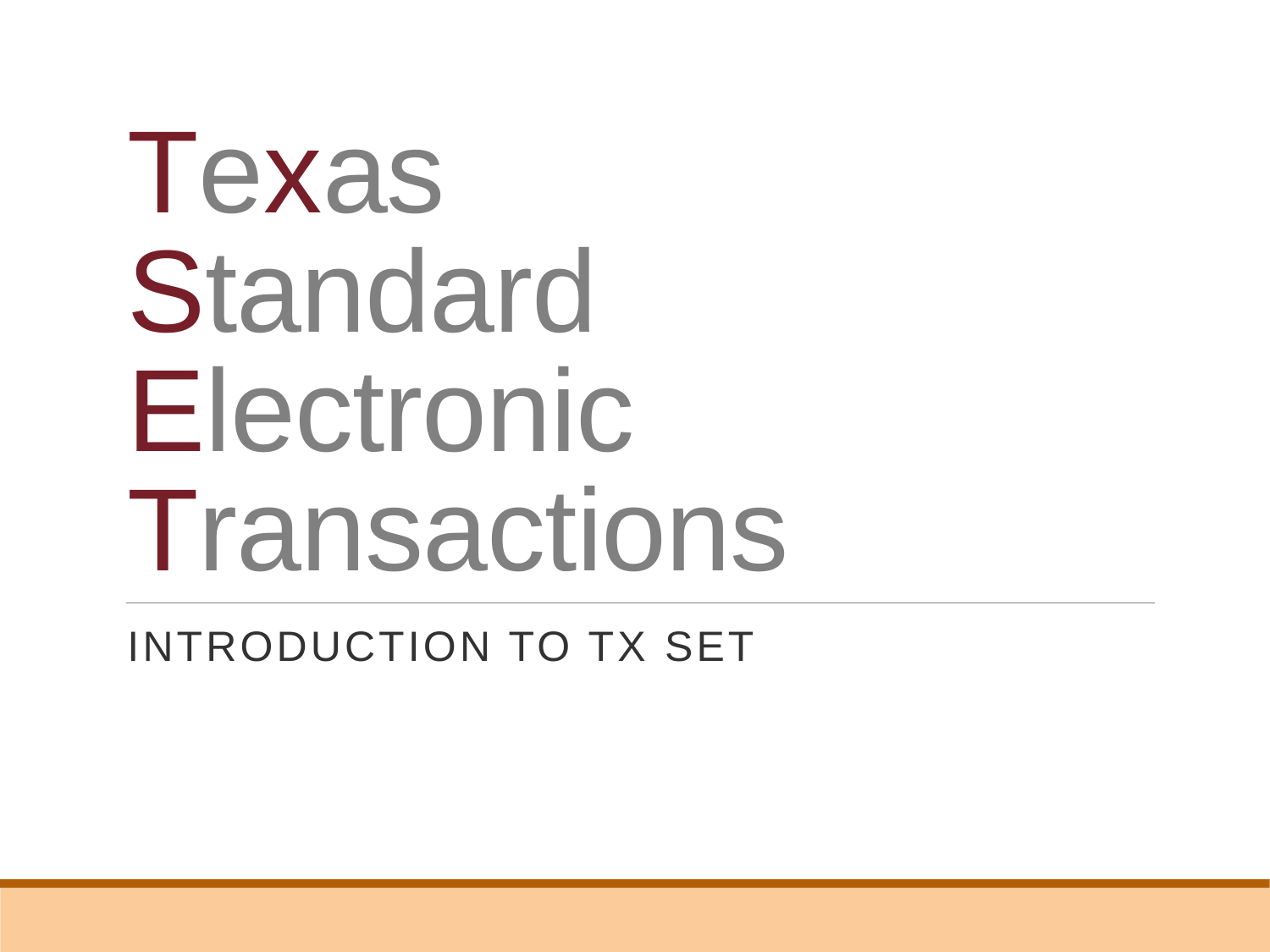

# Texas Standard Electronic Transactions
Introduction to TX SET